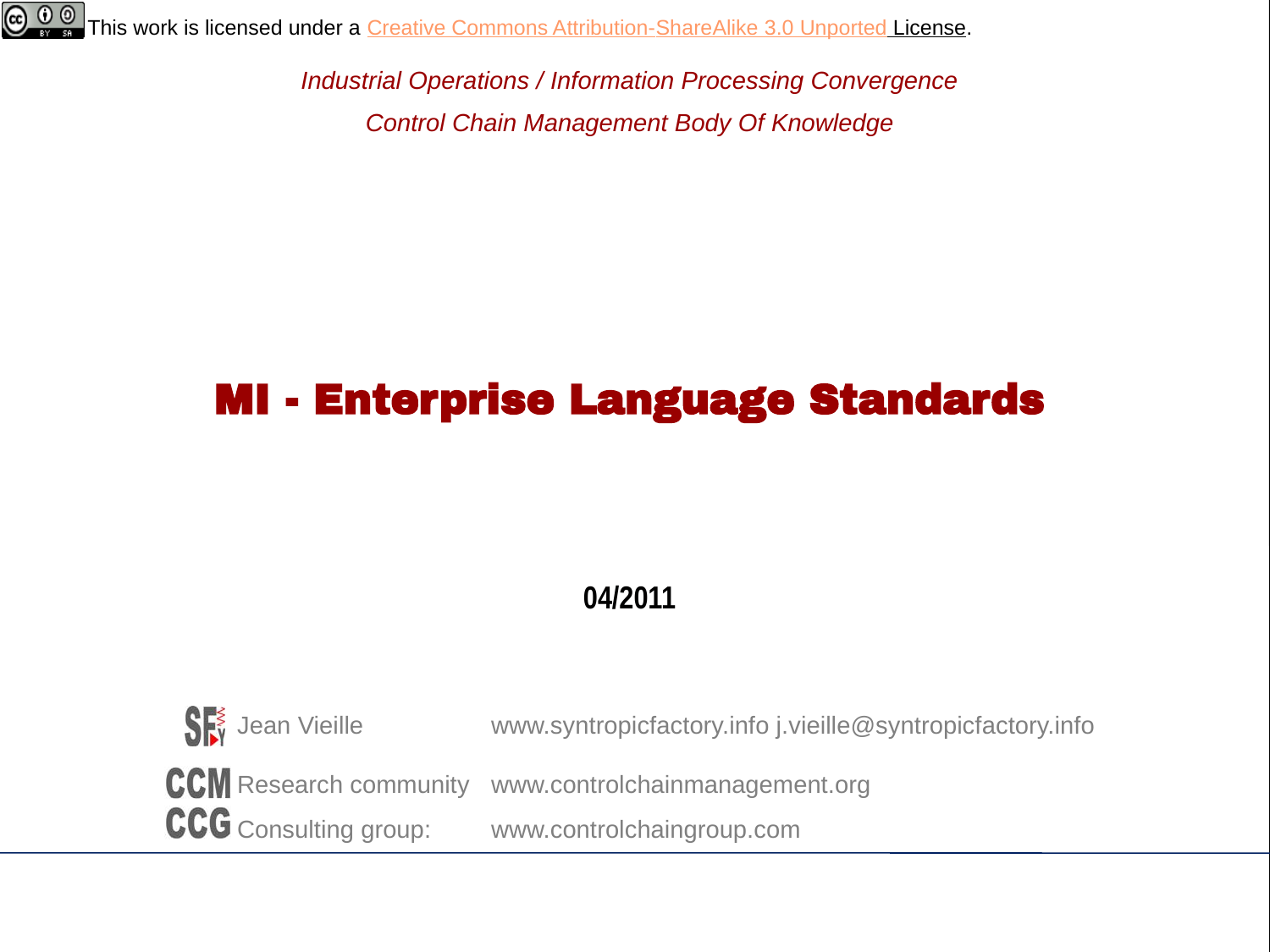

# MI - Enterprise Language Standards
04/2011